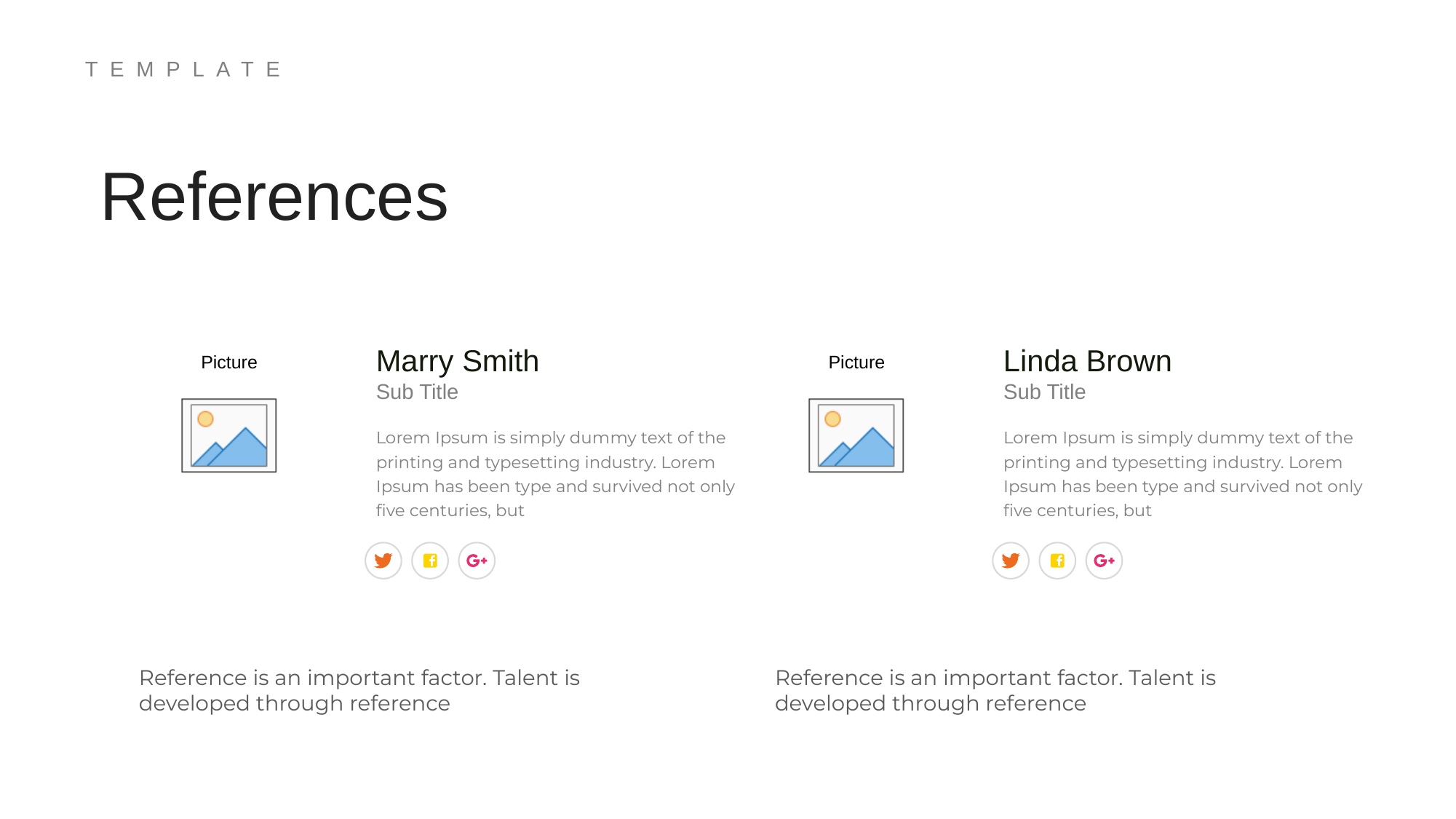

TEMPLATE
References
Marry Smith
Linda Brown

Sub Title
Sub Title
Lorem Ipsum is simply dummy text of the printing and typesetting industry. Lorem Ipsum has been type and survived not only five centuries, but
Lorem Ipsum is simply dummy text of the printing and typesetting industry. Lorem Ipsum has been type and survived not only five centuries, but

Reference is an important factor. Talent is developed through reference
Reference is an important factor. Talent is developed through reference